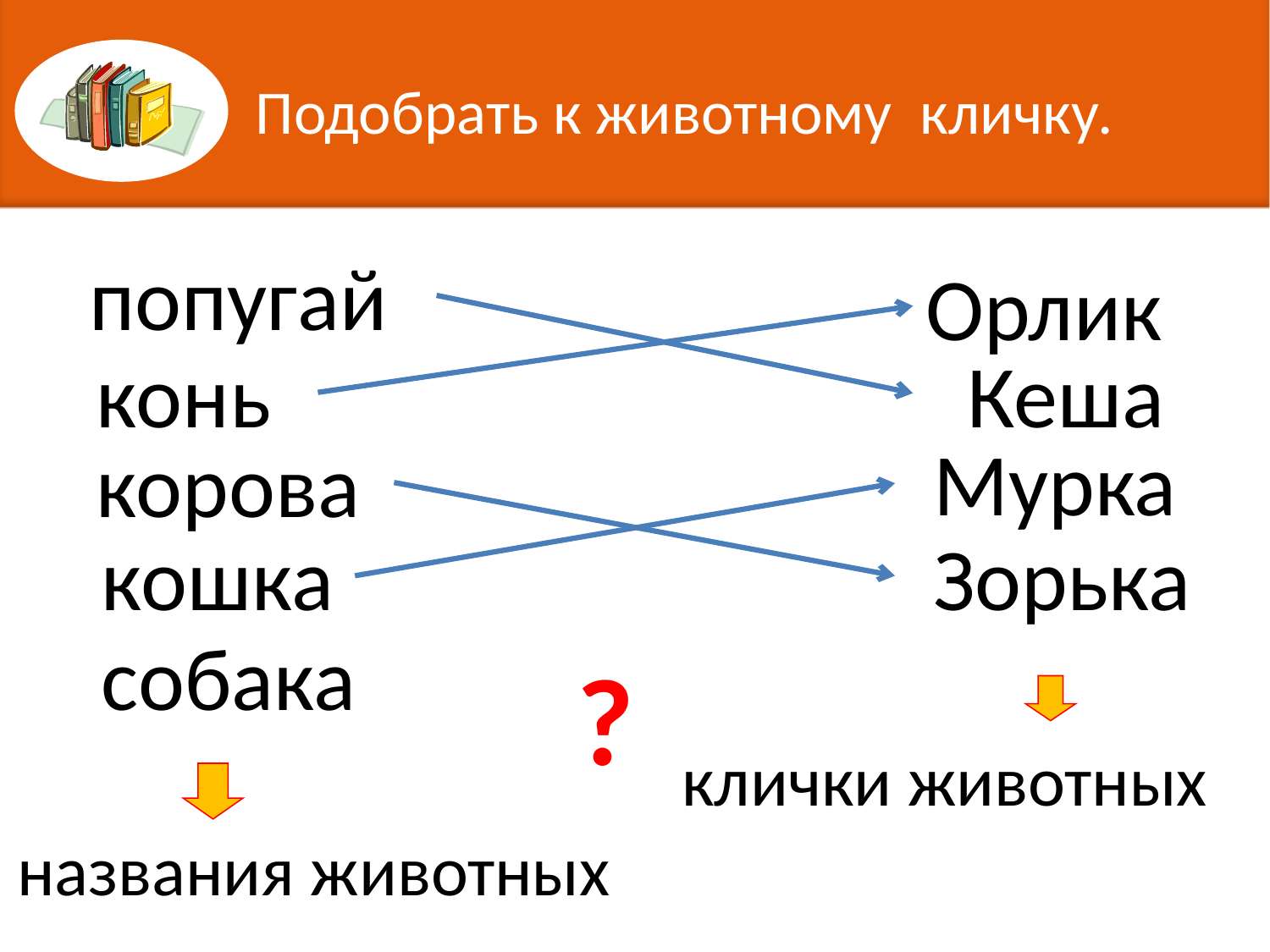

Подобрать к животному  кличку.
попугай
Орлик
конь
Кеша
Мурка
корова
кошка
Зорька
собака
?

клички животных

названия животных